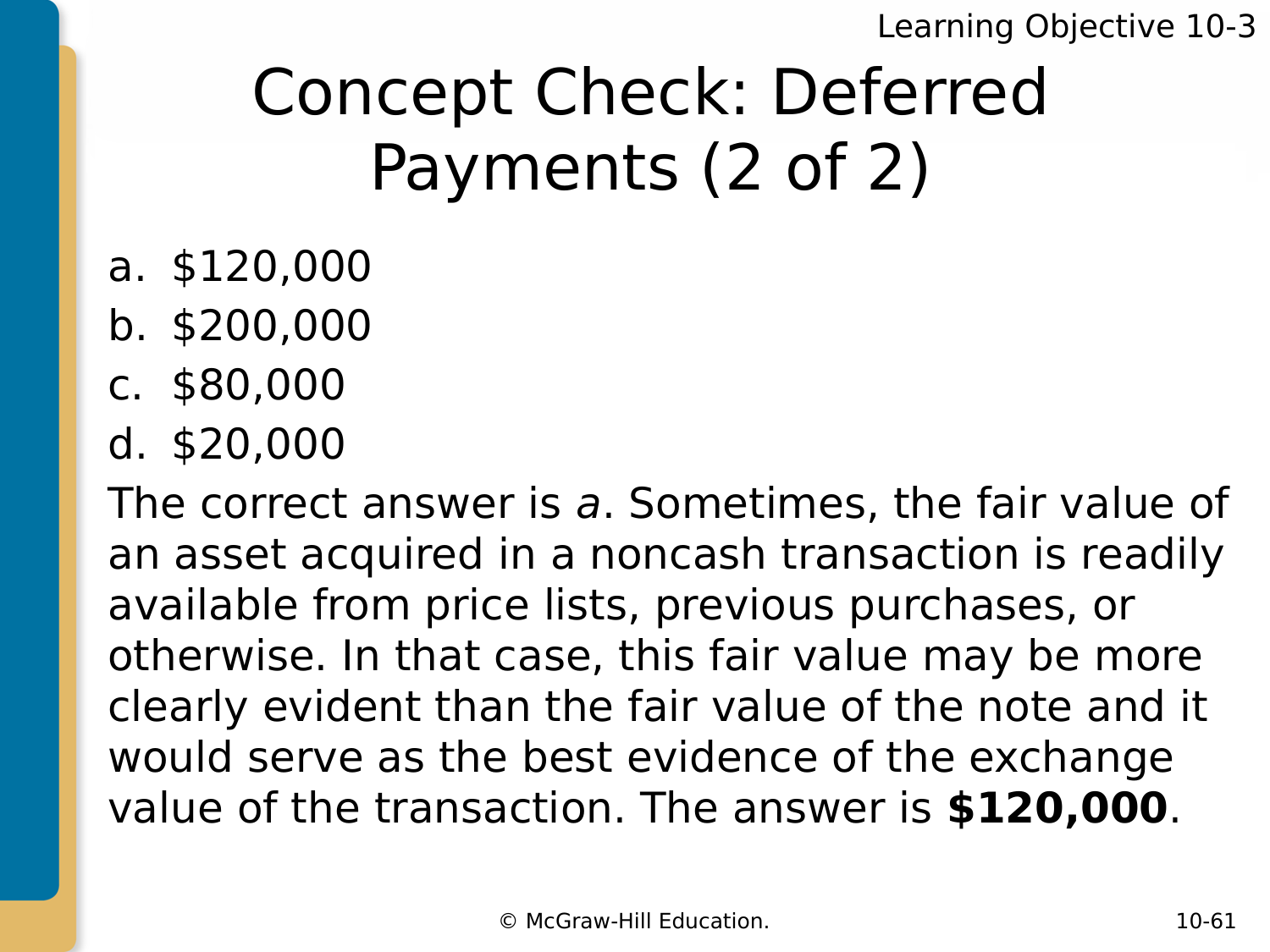

Learning Objective 10-3
# Concept Check: Deferred Payments (2 of 2)
$120,000
$200,000
$80,000
$20,000
The correct answer is a. Sometimes, the fair value of an asset acquired in a noncash transaction is readily available from price lists, previous purchases, or otherwise. In that case, this fair value may be more clearly evident than the fair value of the note and it would serve as the best evidence of the exchange value of the transaction. The answer is $120,000.